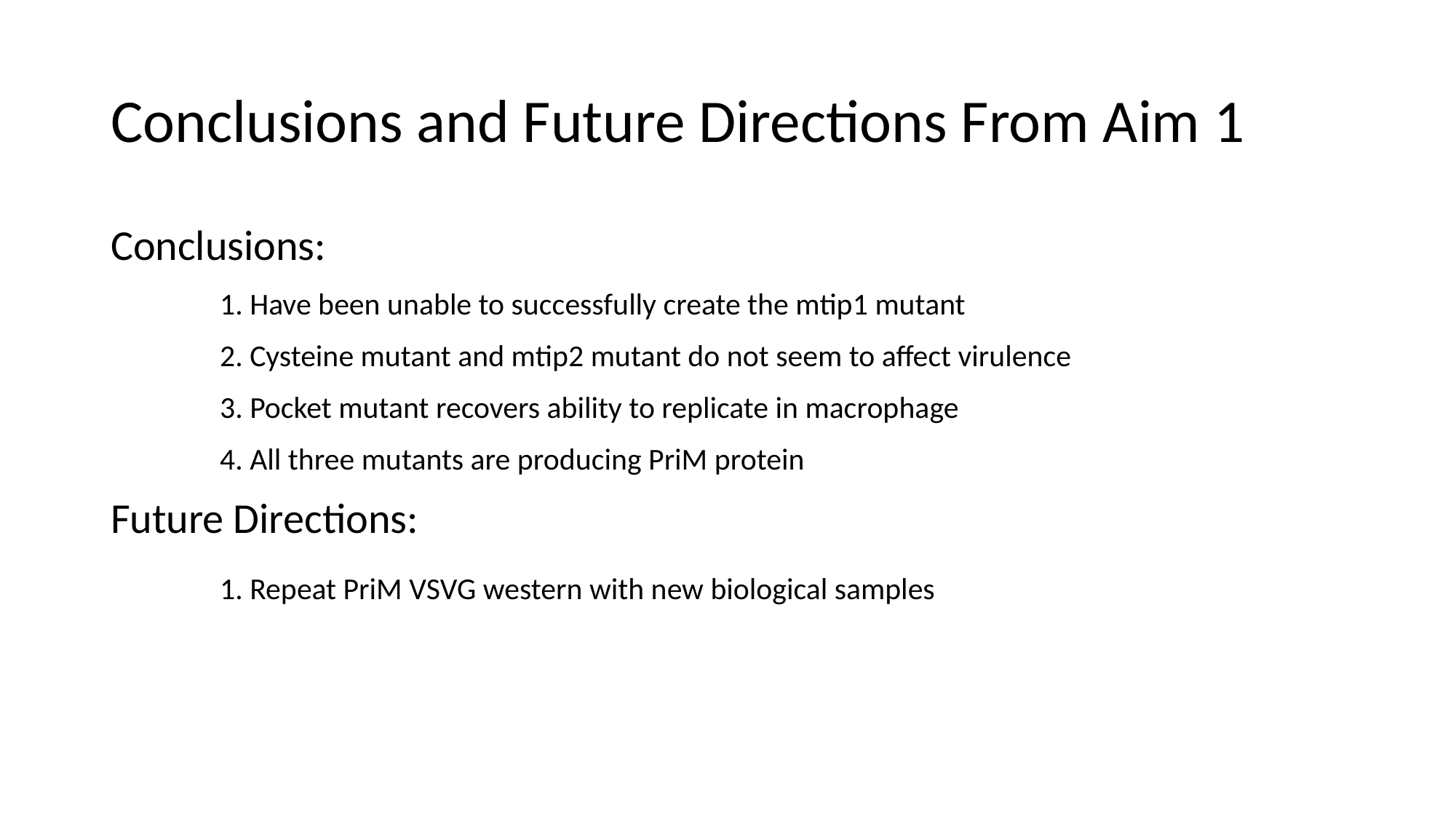

# Conclusions and Future Directions From Aim 1
Conclusions:
	1. Have been unable to successfully create the mtip1 mutant
	2. Cysteine mutant and mtip2 mutant do not seem to affect virulence
	3. Pocket mutant recovers ability to replicate in macrophage
	4. All three mutants are producing PriM protein
Future Directions:
	1. Repeat PriM VSVG western with new biological samples